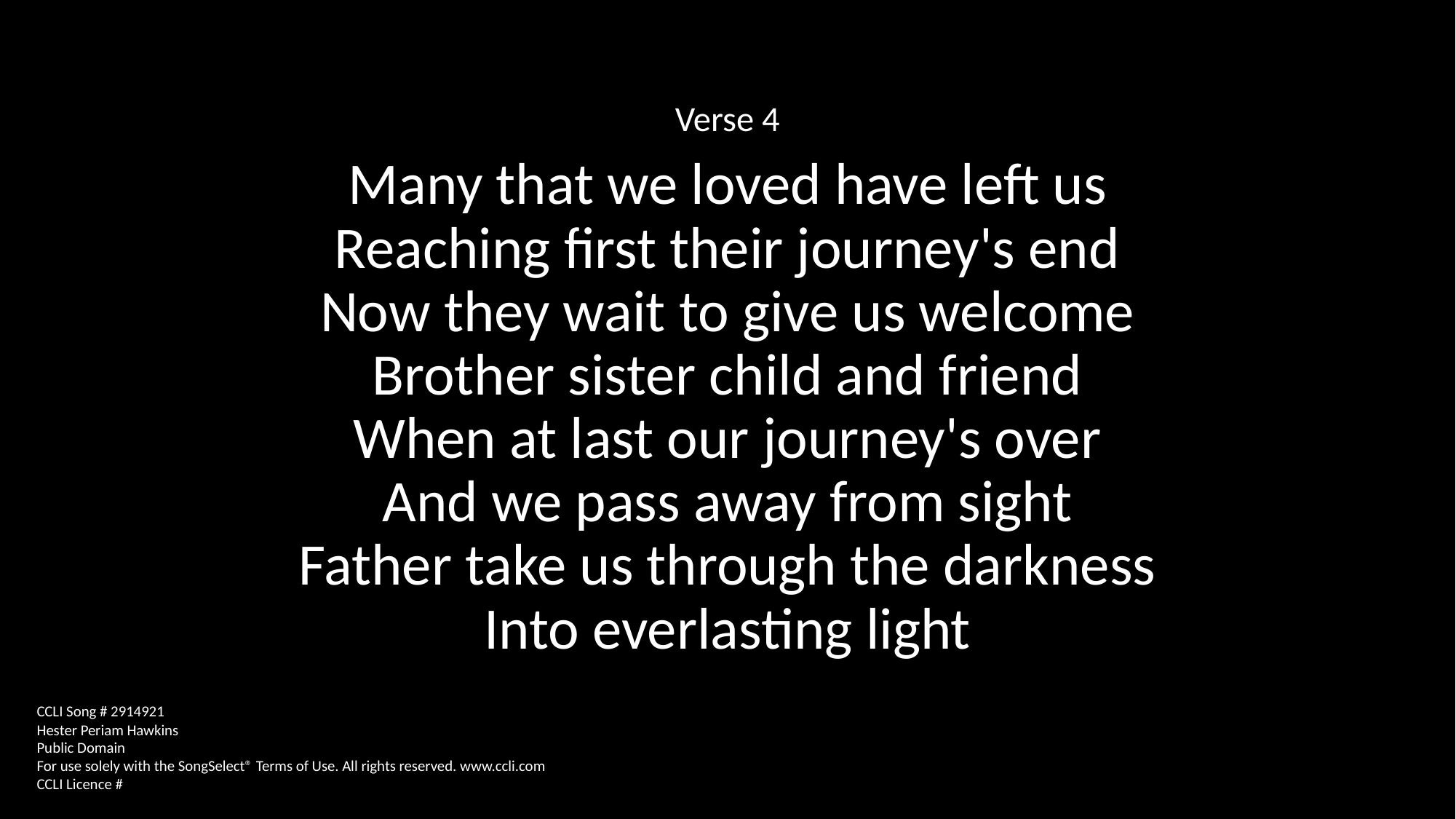

Verse 4
Many that we loved have left us
Reaching first their journey's end
Now they wait to give us welcome
Brother sister child and friend
When at last our journey's over
And we pass away from sight
Father take us through the darkness
Into everlasting light
CCLI Song # 2914921
Hester Periam Hawkins
Public Domain
For use solely with the SongSelect® Terms of Use. All rights reserved. www.ccli.com
CCLI Licence #